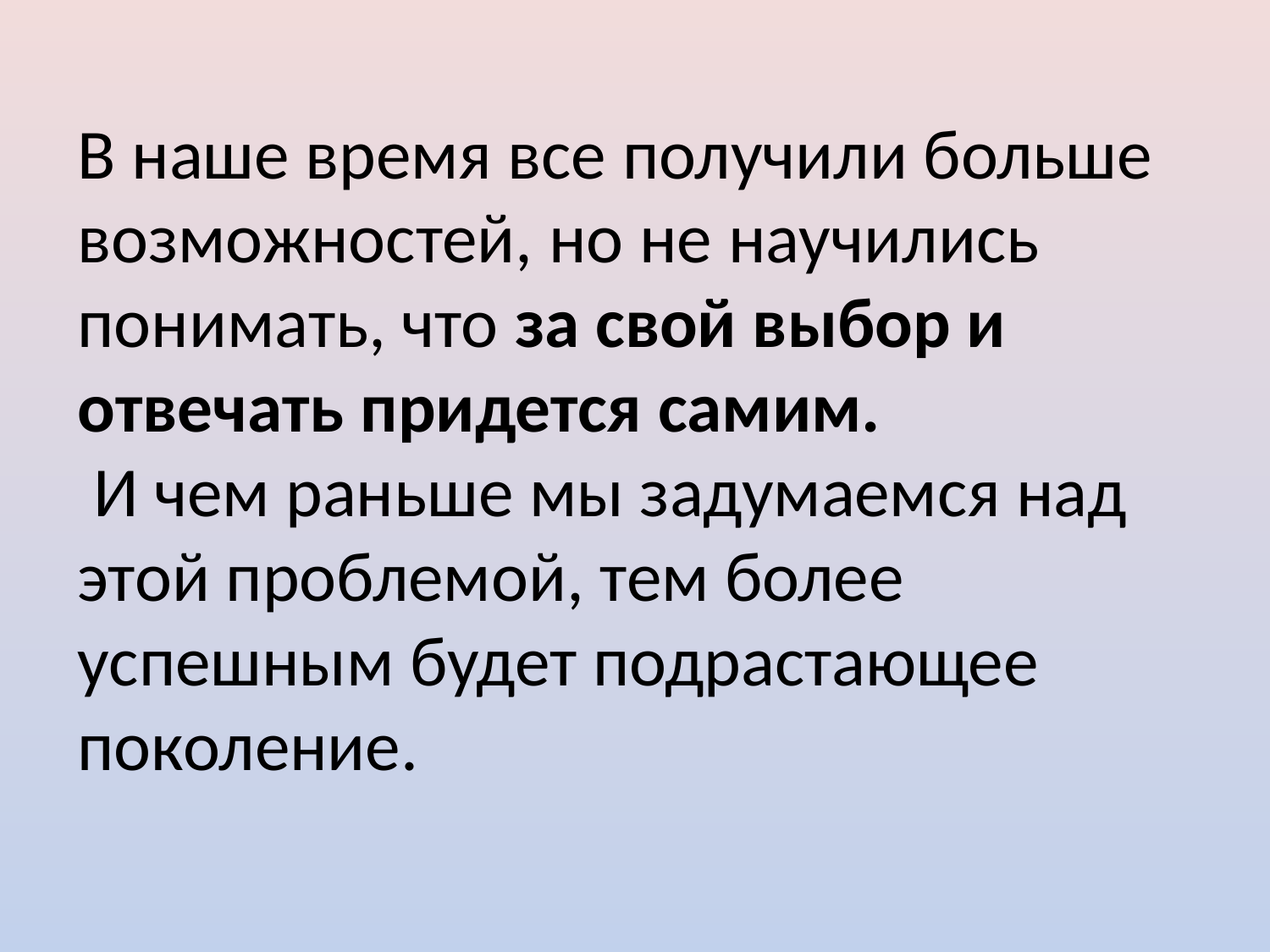

В наше время все получили больше возможностей, но не научились понимать, что за свой выбор и отвечать придется самим.
 И чем раньше мы задумаемся над этой проблемой, тем более успешным будет подрастающее поколение.